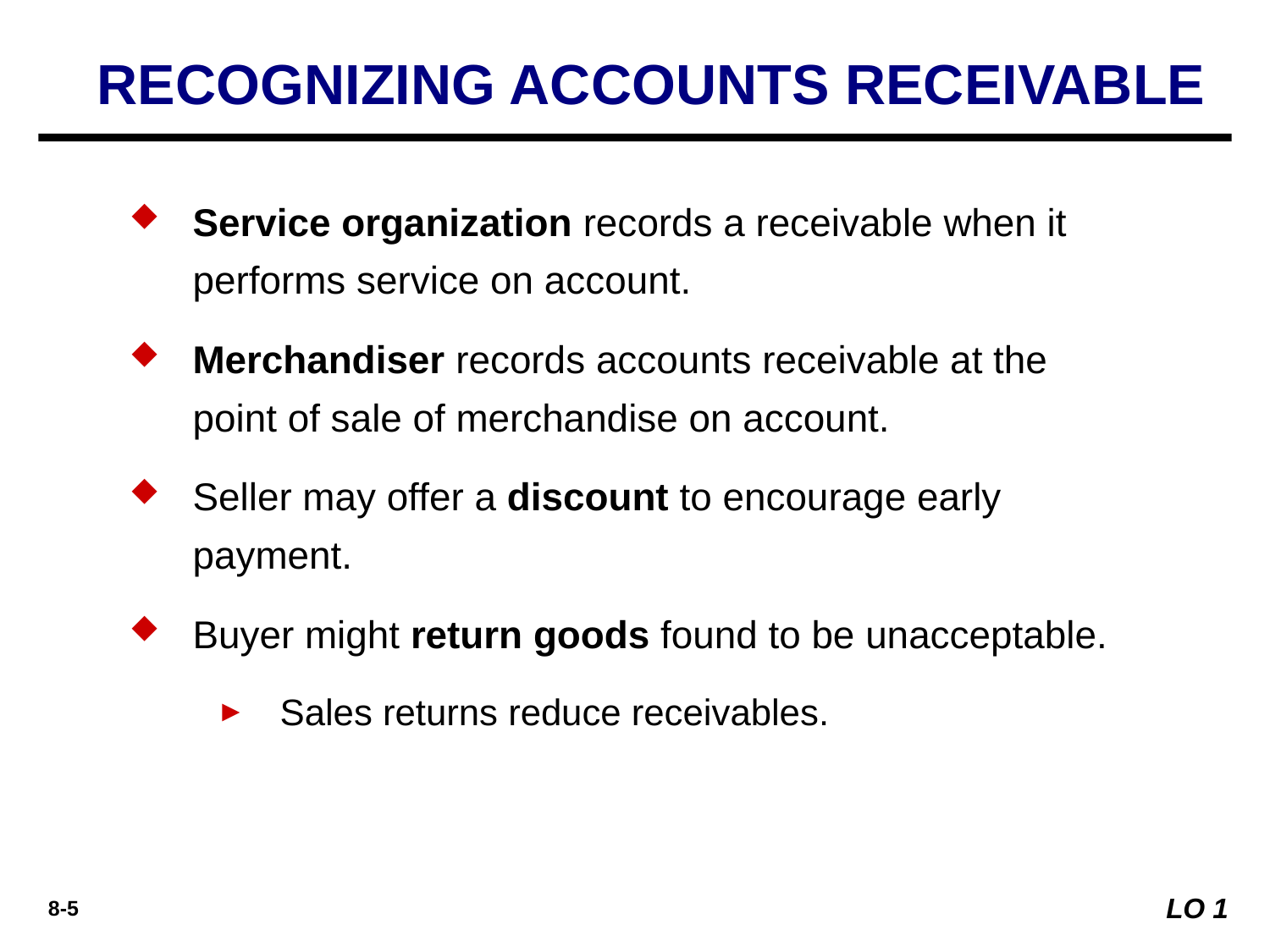

RECOGNIZING ACCOUNTS RECEIVABLE

Service organization records a receivable when it performs service on account.
Merchandiser records accounts receivable at the point of sale of merchandise on account.
Seller may offer a discount to encourage early payment.
Buyer might return goods found to be unacceptable.
Sales returns reduce receivables.
LO 1